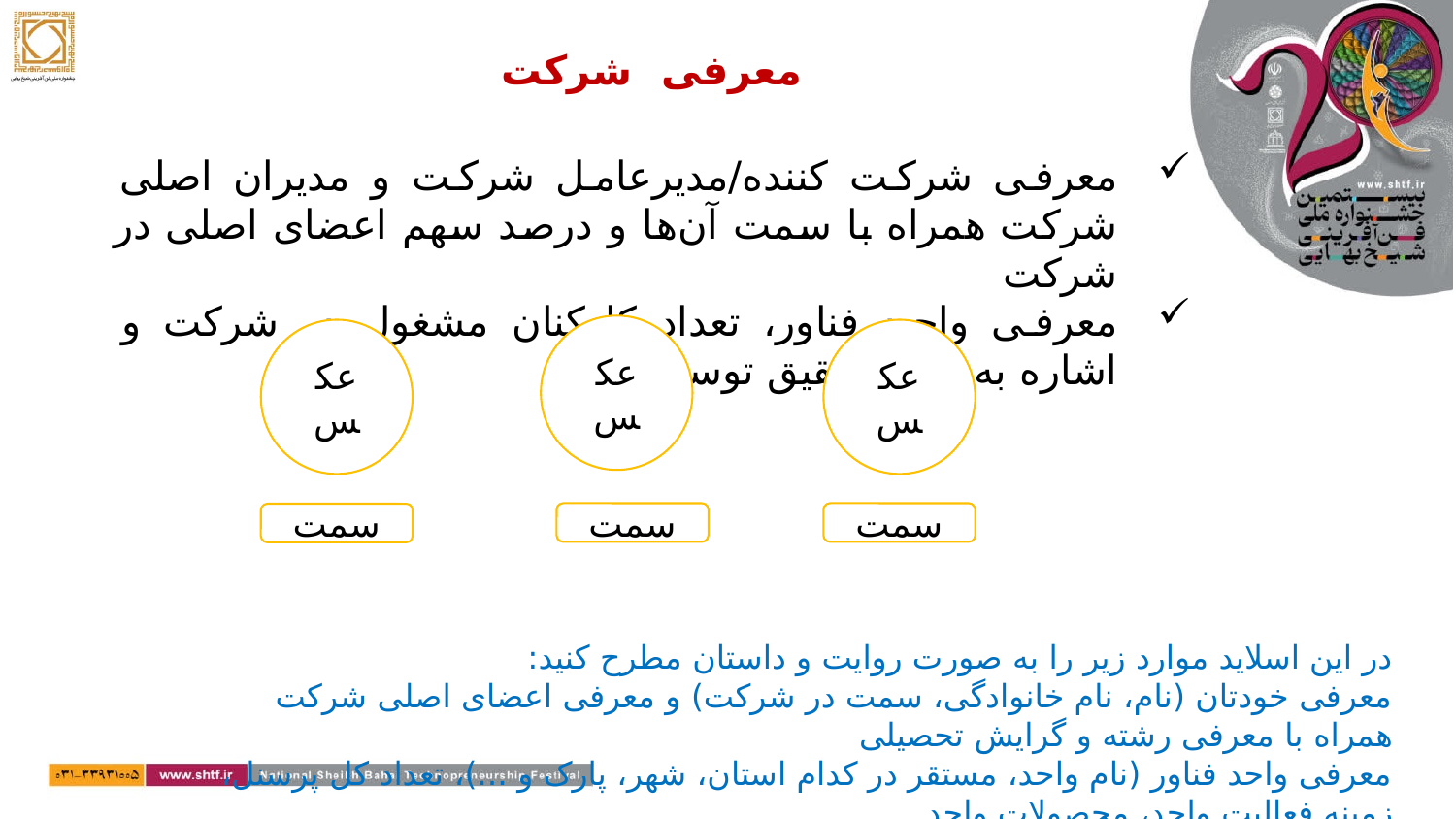

# معرفی  شرکت

معرفی شرکت کننده/مدیرعامل شرکت و مدیران اصلی شرکت همراه با سمت آن‌‎ها و درصد سهم اعضای اصلی در شرکت
معرفی واحد فناور، تعداد کارکنان مشغول در شرکت و اشاره به واحد تحقیق توسعه
عکس
عکس
عکس
سمت
سمت
سمت
در این اسلاید موارد زیر را به صورت روایت و داستان مطرح کنید:
معرفی خودتان (نام، نام خانوادگی، سمت در شرکت) و معرفی اعضای اصلی شرکت همراه با معرفی رشته و گرایش تحصیلی
معرفی واحد فناور (نام واحد، مستقر در کدام استان، شهر، پارک و ...)، تعداد کل پرسنل، زمینه فعالیت واحد، محصولات واحد